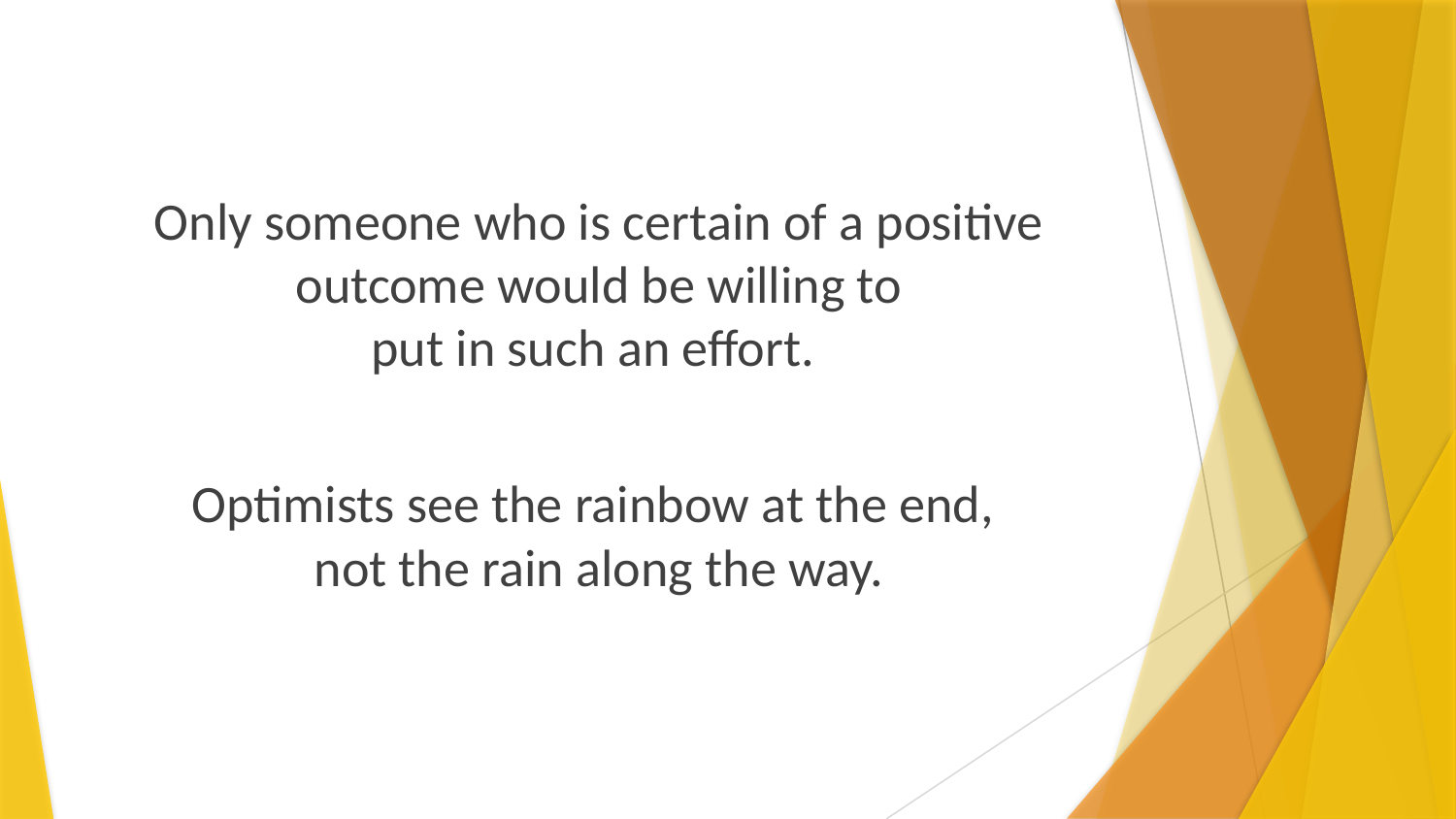

Only someone who is certain of a positive outcome would be willing to
put in such an effort.

Optimists see the rainbow at the end,
not the rain along the way.